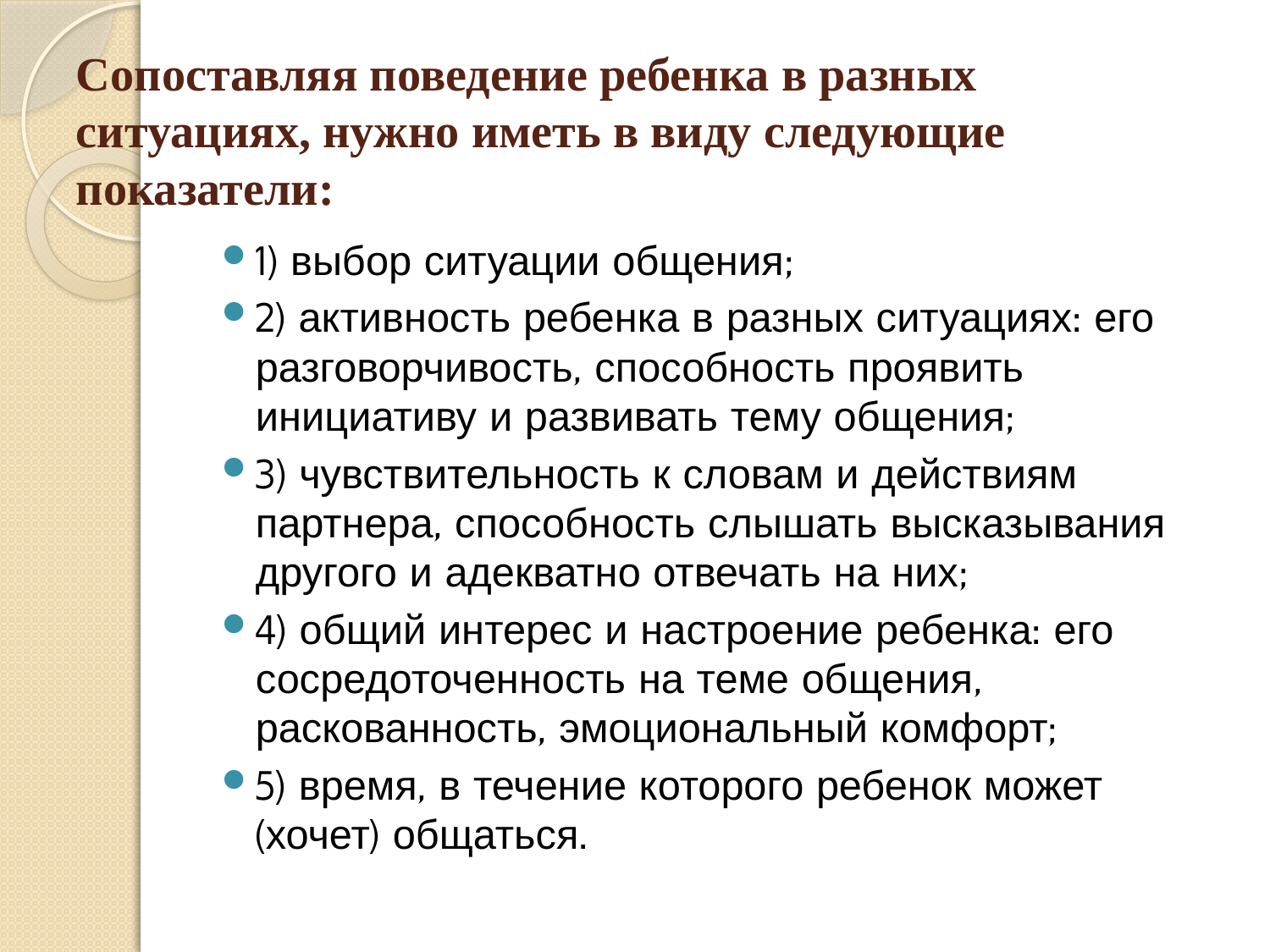

# Сопоставляя поведение ребенка в разных ситуациях, нужно иметь в виду следующие показатели:
1) выбор ситуации общения;
2) активность ребенка в разных ситуациях: его разговорчивость, способность проявить инициативу и развивать тему общения;
3) чувствительность к словам и действиям партнера, способность слышать высказывания другого и адекватно отвечать на них;
4) общий интерес и настроение ребенка: его сосредоточенность на теме общения, раскованность, эмоциональный комфорт;
5) время, в течение которого ребенок может (хочет) общаться.